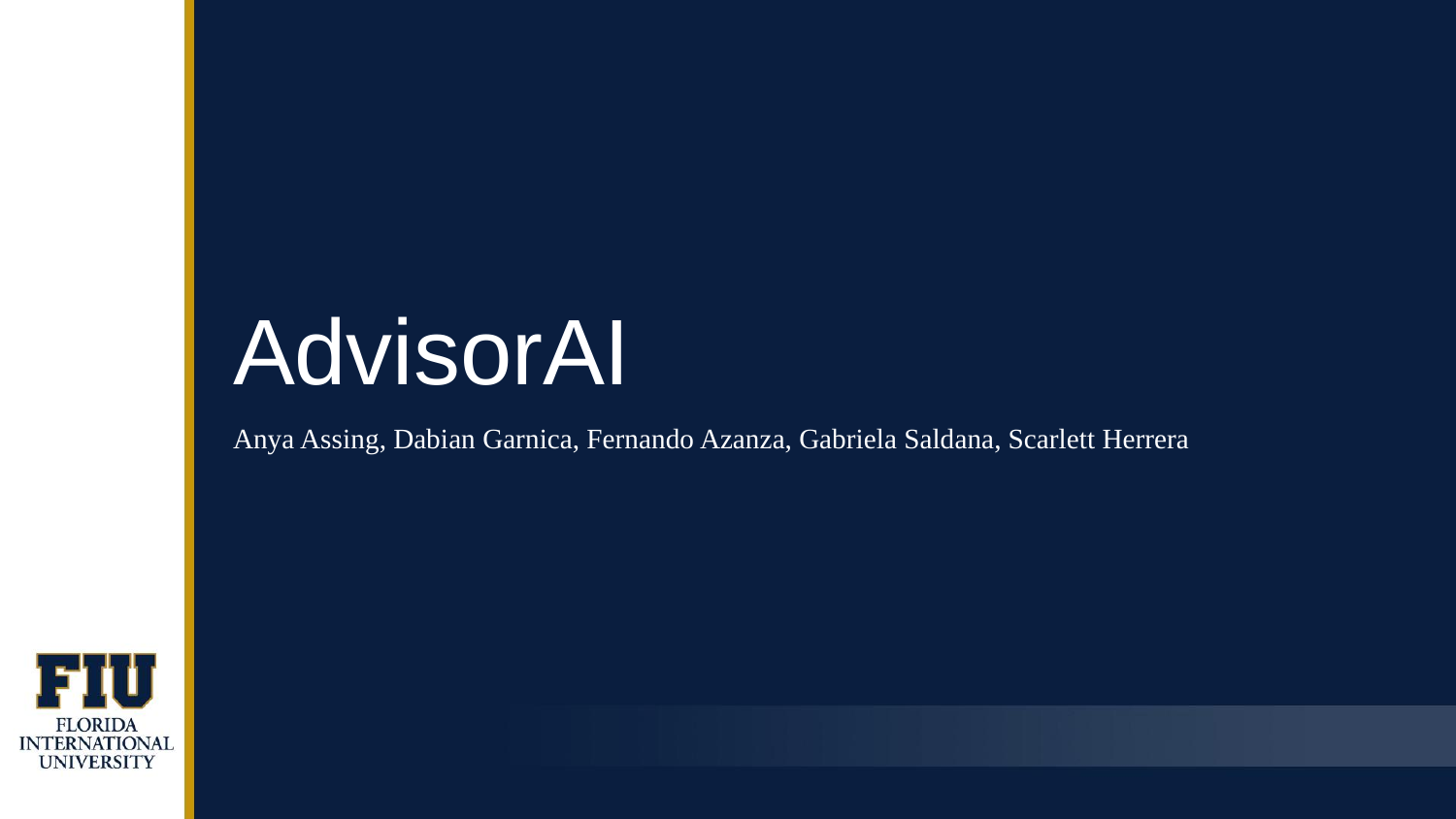

# AdvisorAI
Anya Assing, Dabian Garnica, Fernando Azanza, Gabriela Saldana, Scarlett Herrera